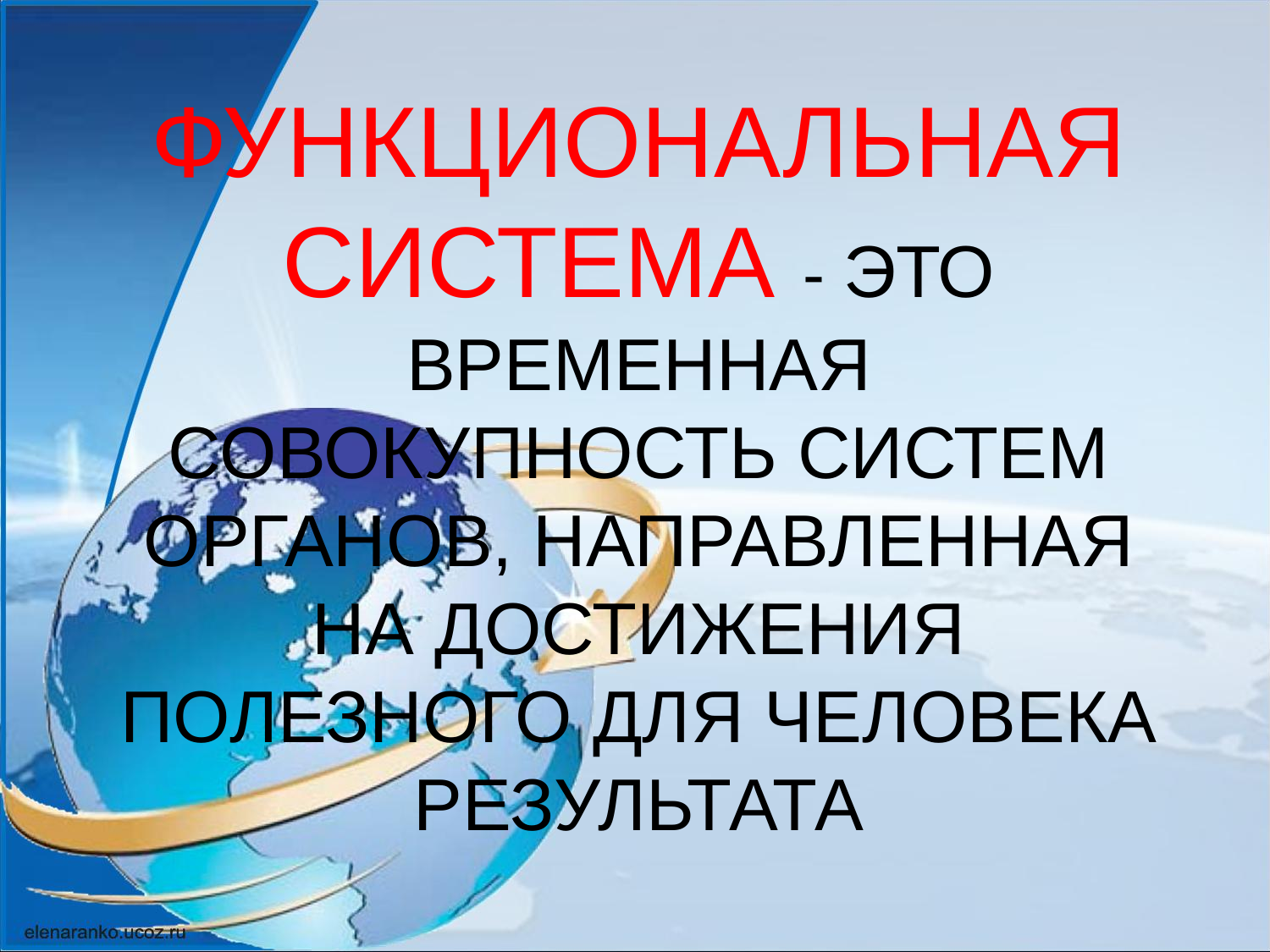

# ФУНКЦИОНАЛЬНАЯ СИСТЕМА - ЭТО ВРЕМЕННАЯ СОВОКУПНОСТЬ СИСТЕМ ОРГАНОВ, НАПРАВЛЕННАЯ НА ДОСТИЖЕНИЯ ПОЛЕЗНОГО ДЛЯ ЧЕЛОВЕКА РЕЗУЛЬТАТА